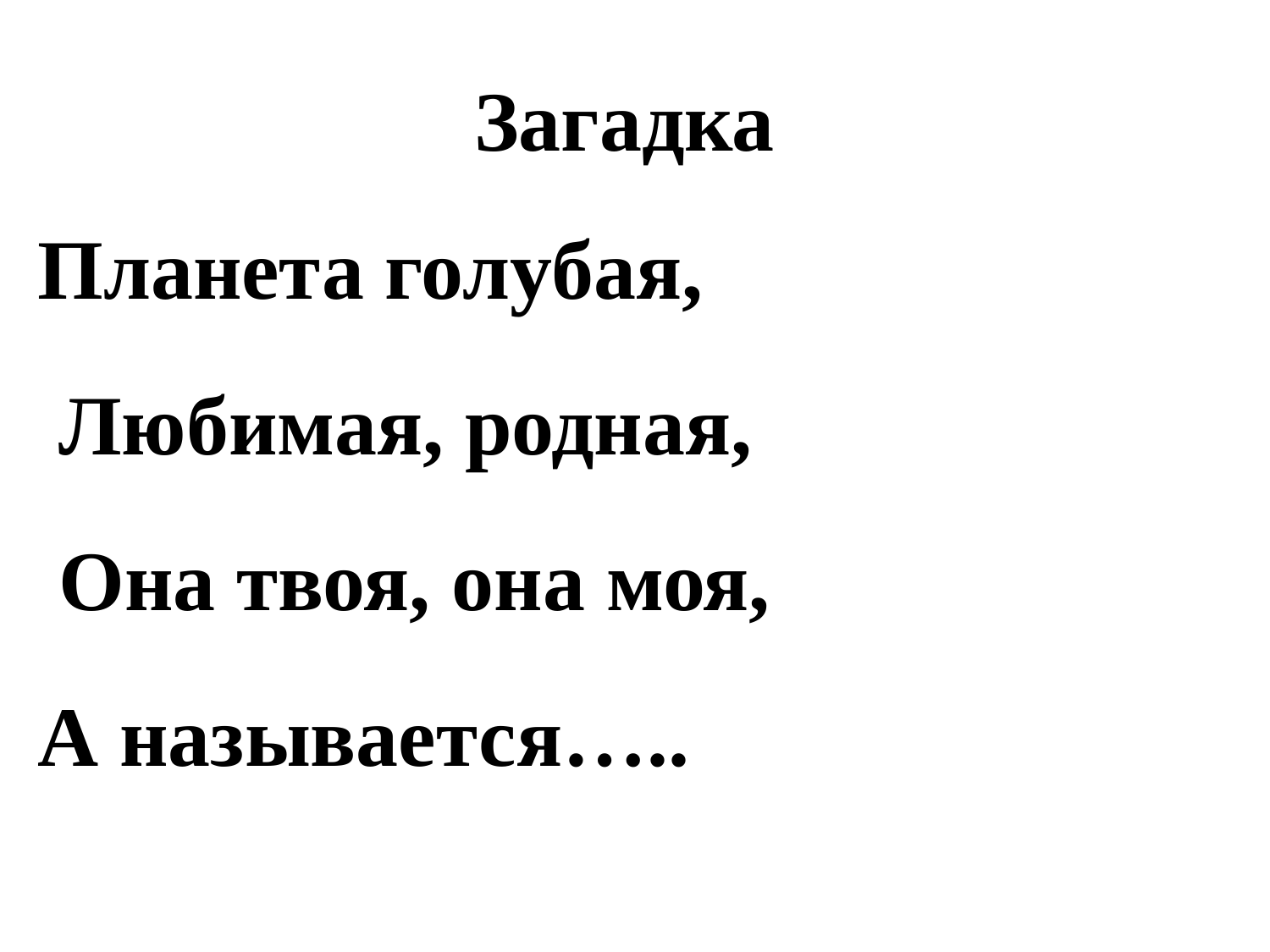

# Загадка

Планета голубая,

 Любимая, родная,

 Она твоя, она моя,

А называется…..